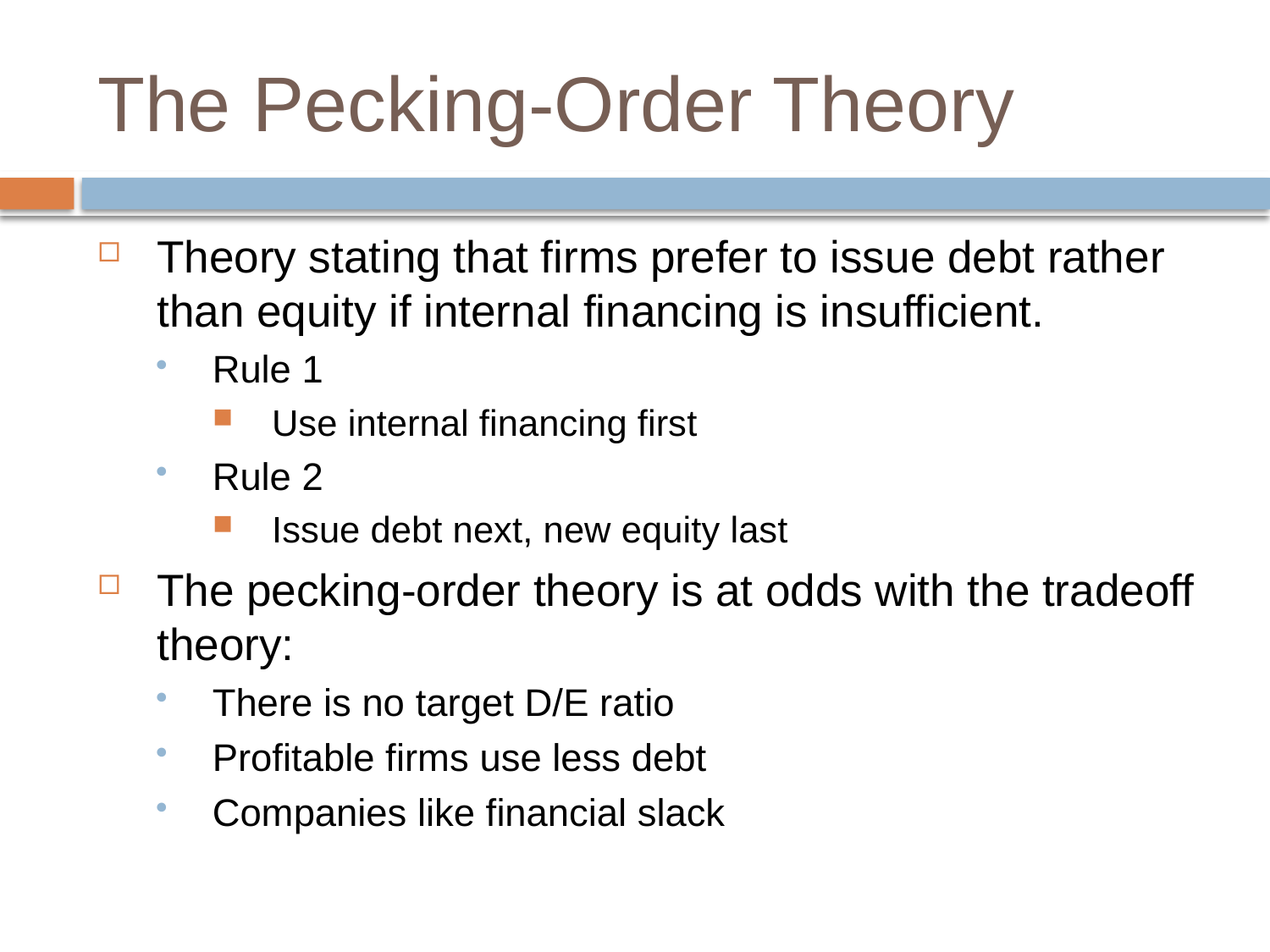

# The Pecking-Order Theory
Theory stating that firms prefer to issue debt rather than equity if internal financing is insufficient.
Rule 1
Use internal financing first
Rule 2
Issue debt next, new equity last
The pecking-order theory is at odds with the tradeoff theory:
There is no target D/E ratio
Profitable firms use less debt
Companies like financial slack